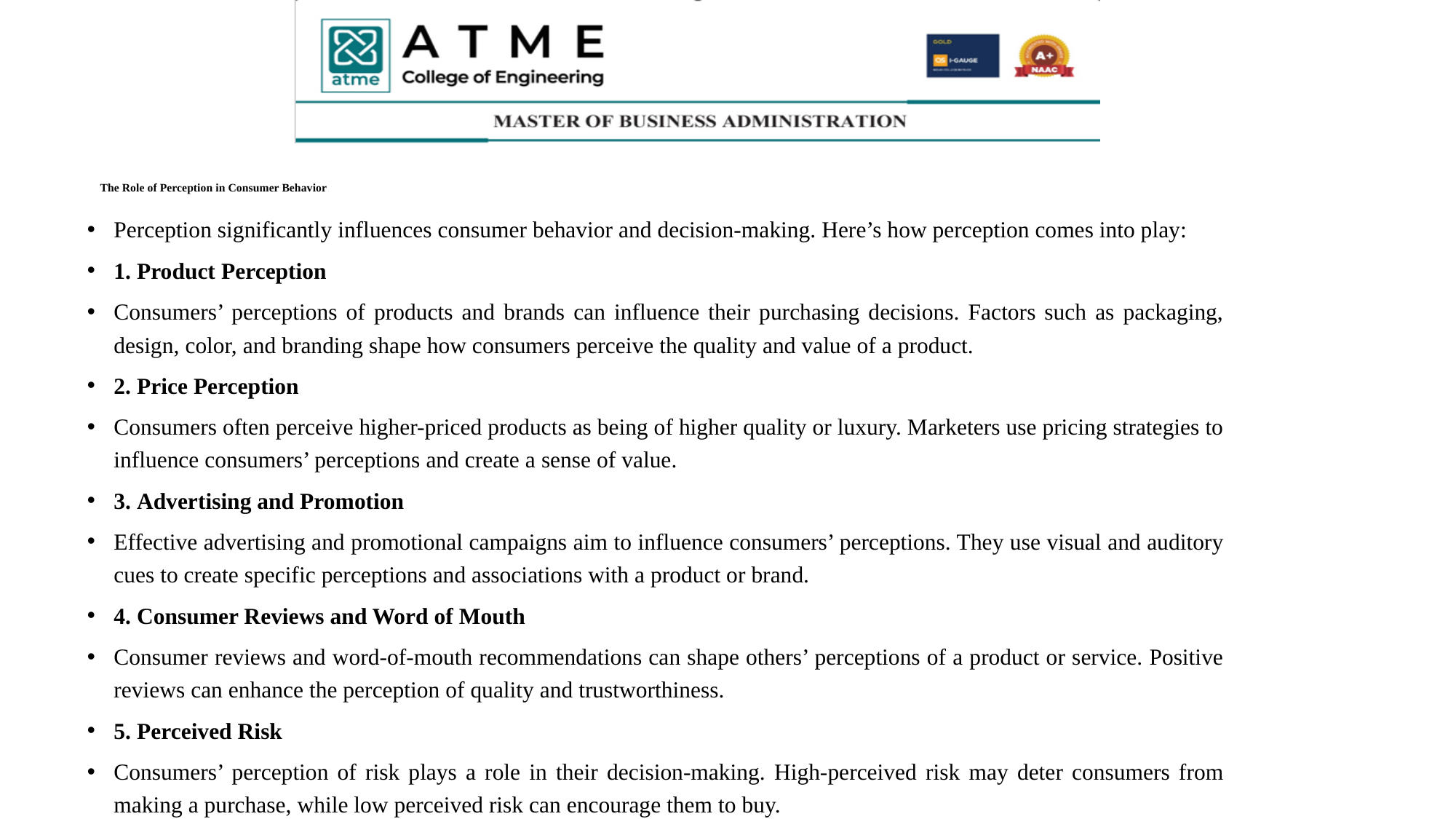

# The Role of Perception in Consumer Behavior
Perception significantly influences consumer behavior and decision-making. Here’s how perception comes into play:
1. Product Perception
Consumers’ perceptions of products and brands can influence their purchasing decisions. Factors such as packaging, design, color, and branding shape how consumers perceive the quality and value of a product.
2. Price Perception
Consumers often perceive higher-priced products as being of higher quality or luxury. Marketers use pricing strategies to influence consumers’ perceptions and create a sense of value.
3. Advertising and Promotion
Effective advertising and promotional campaigns aim to influence consumers’ perceptions. They use visual and auditory cues to create specific perceptions and associations with a product or brand.
4. Consumer Reviews and Word of Mouth
Consumer reviews and word-of-mouth recommendations can shape others’ perceptions of a product or service. Positive reviews can enhance the perception of quality and trustworthiness.
5. Perceived Risk
Consumers’ perception of risk plays a role in their decision-making. High-perceived risk may deter consumers from making a purchase, while low perceived risk can encourage them to buy.